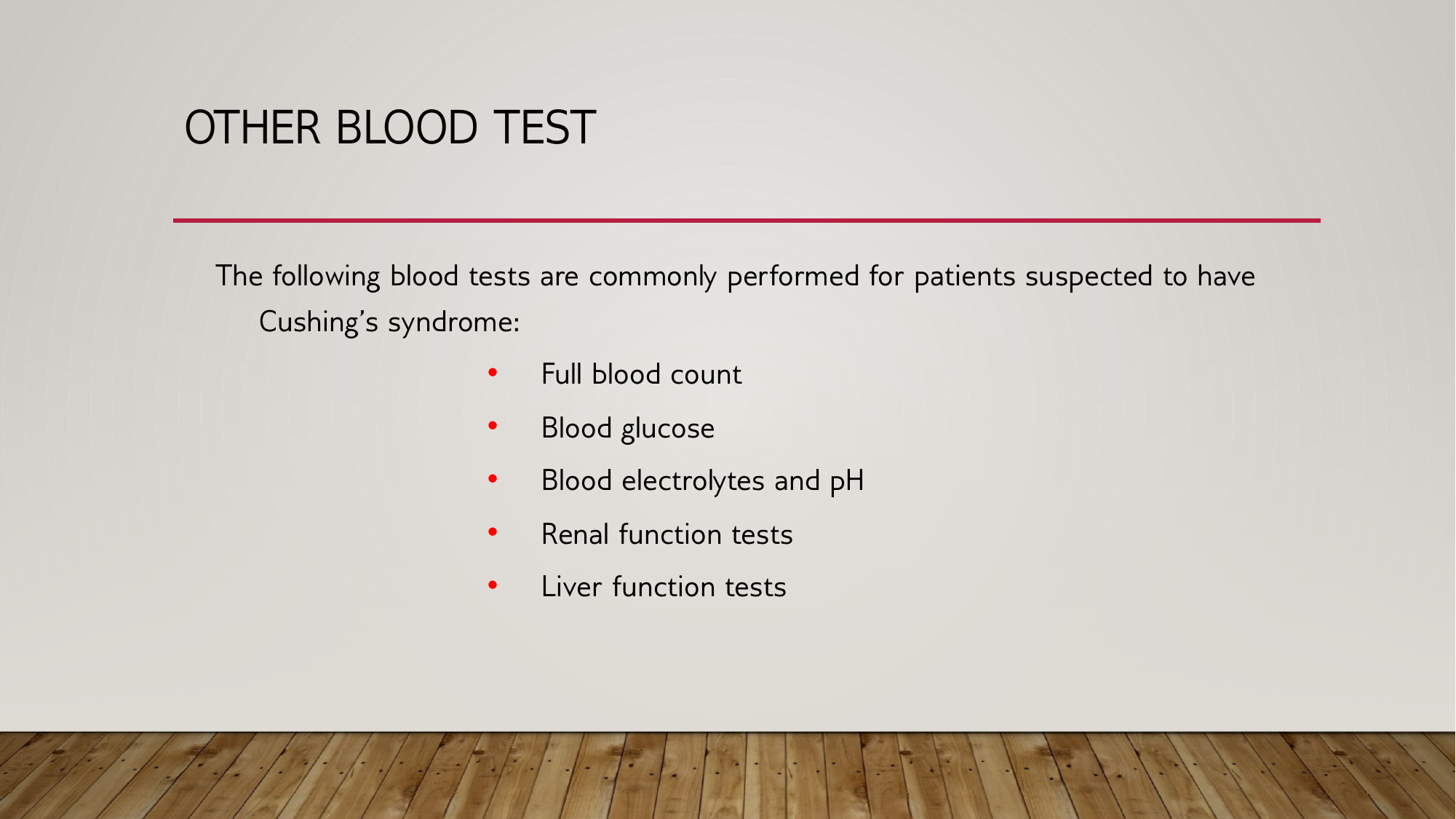

# Other blood test
The following blood tests are commonly performed for patients suspected to have Cushing’s syndrome:
Full blood count
Blood glucose
Blood electrolytes and pH
Renal function tests
Liver function tests